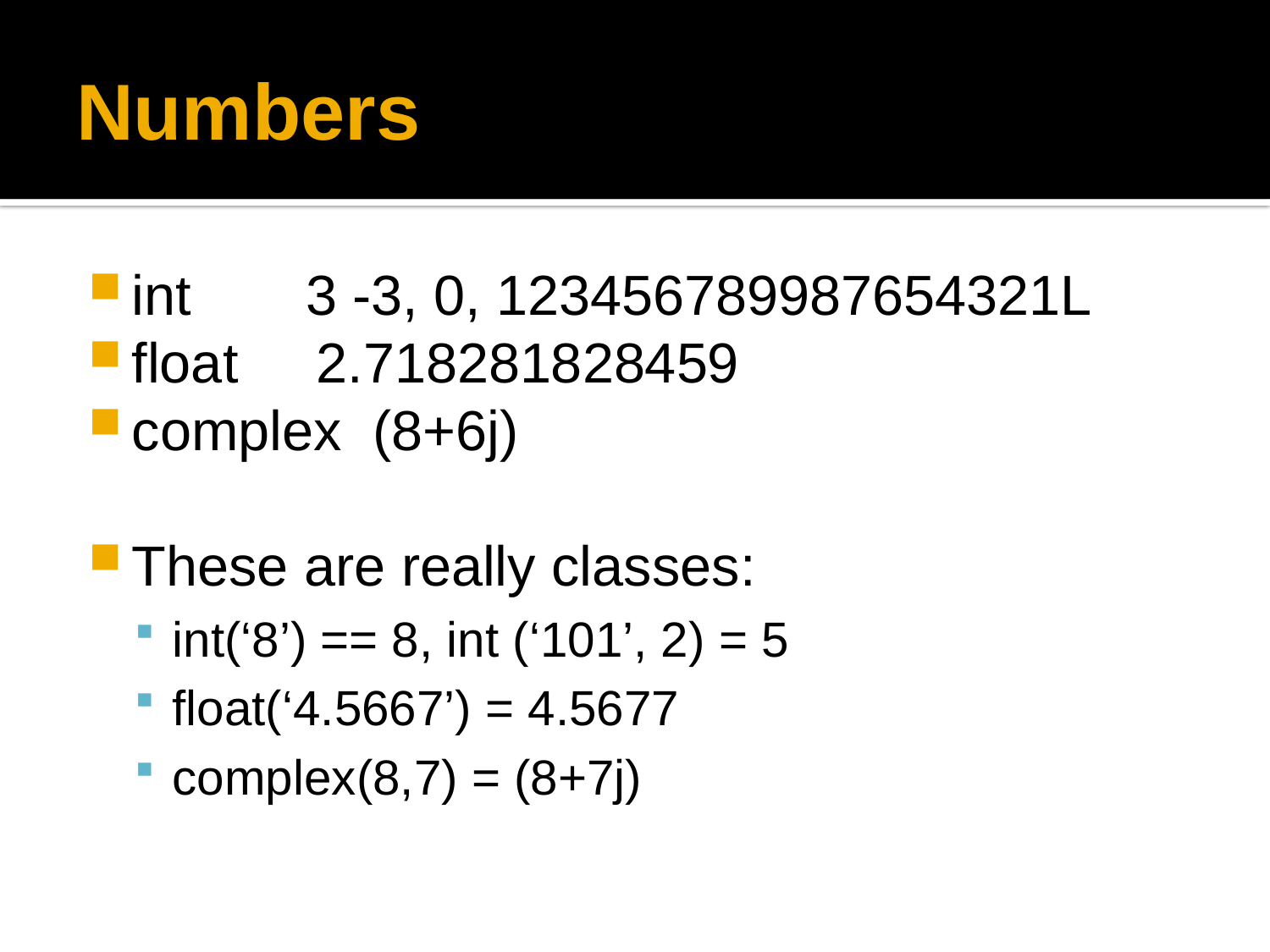

# Numbers
int	   3 -3, 0, 123456789987654321L
float     2.718281828459
complex  (8+6j)

These are really classes:
int(‘8’) == 8, int (‘101’, 2) = 5
float(‘4.5667’) = 4.5677
complex(8,7) = (8+7j)